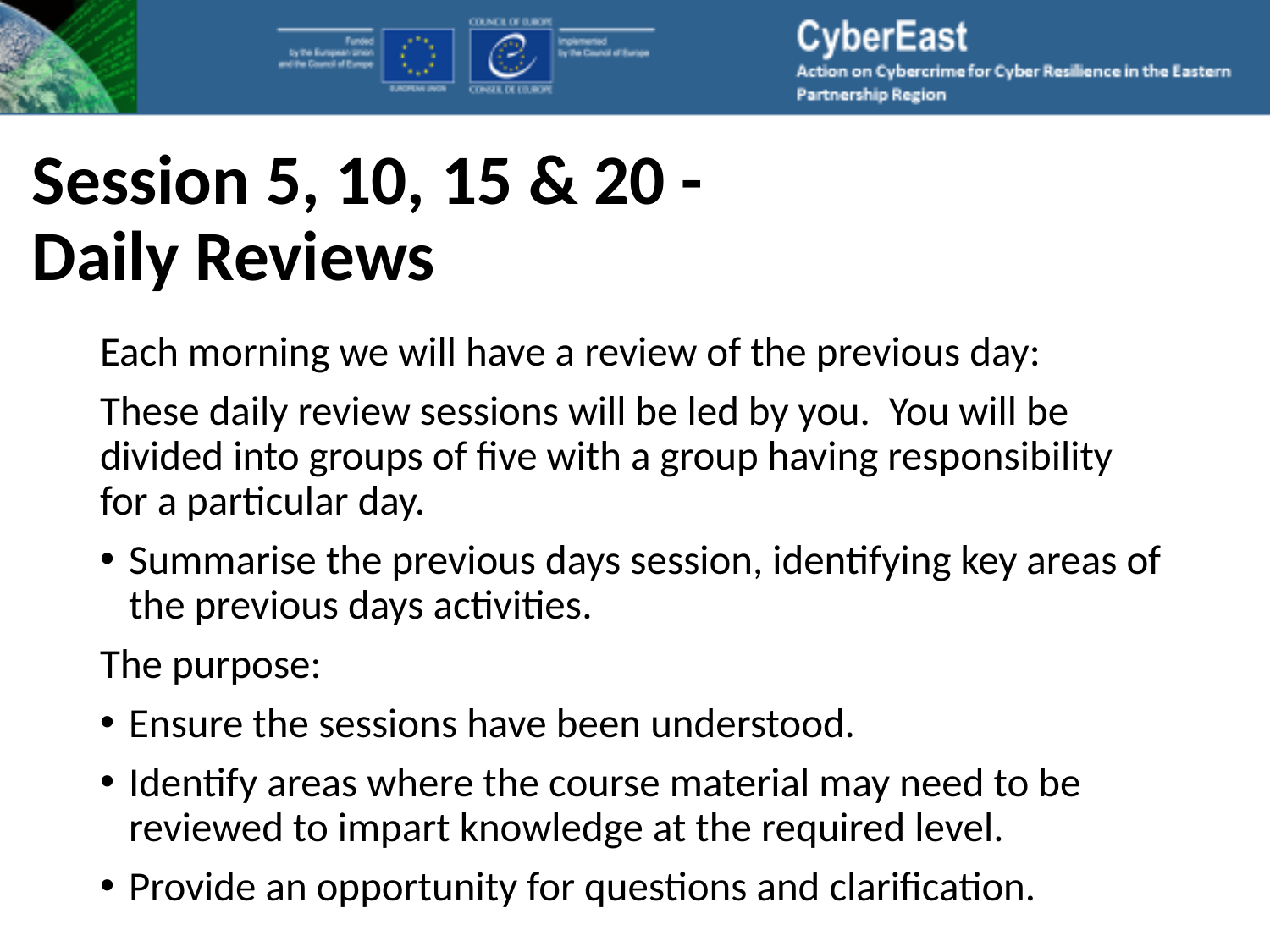

# Session 5, 10, 15 & 20 - Daily Reviews
Each morning we will have a review of the previous day:
These daily review sessions will be led by you.  You will be divided into groups of five with a group having responsibility for a particular day.
Summarise the previous days session, identifying key areas of the previous days activities.
The purpose:
Ensure the sessions have been understood.
Identify areas where the course material may need to be reviewed to impart knowledge at the required level.
Provide an opportunity for questions and clarification.